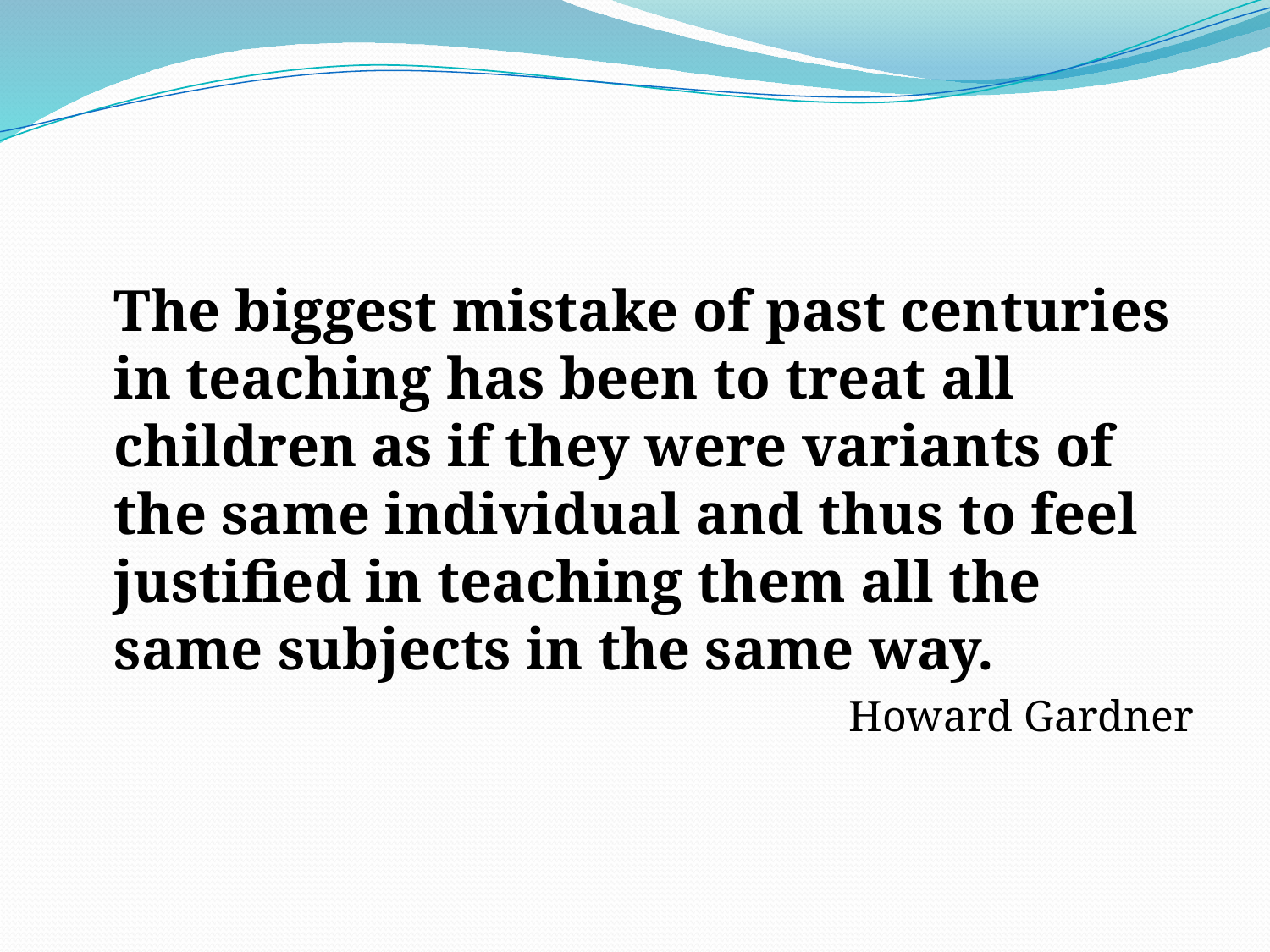

#
	The biggest mistake of past centuries in teaching has been to treat all children as if they were variants of the same individual and thus to feel justified in teaching them all the same subjects in the same way.
Howard Gardner